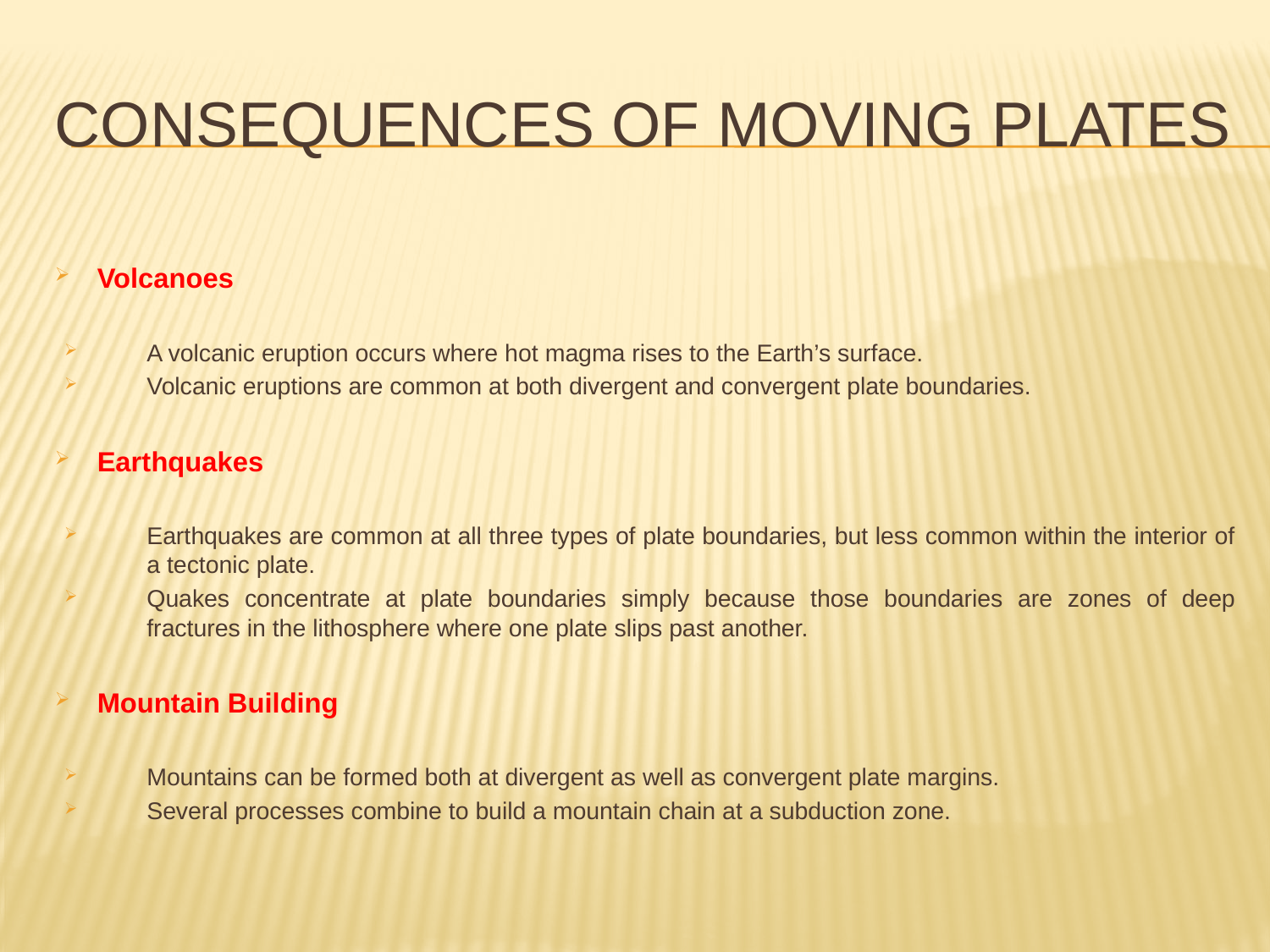

# Consequences of moving plates

Volcanoes

A volcanic eruption occurs where hot magma rises to the Earth’s surface.
Volcanic eruptions are common at both divergent and convergent plate boundaries.

Earthquakes

Earthquakes are common at all three types of plate boundaries, but less common within the interior of a tectonic plate.
Quakes concentrate at plate boundaries simply because those boundaries are zones of deep fractures in the lithosphere where one plate slips past another.

Mountain Building

Mountains can be formed both at divergent as well as convergent plate margins.
Several processes combine to build a mountain chain at a subduction zone.